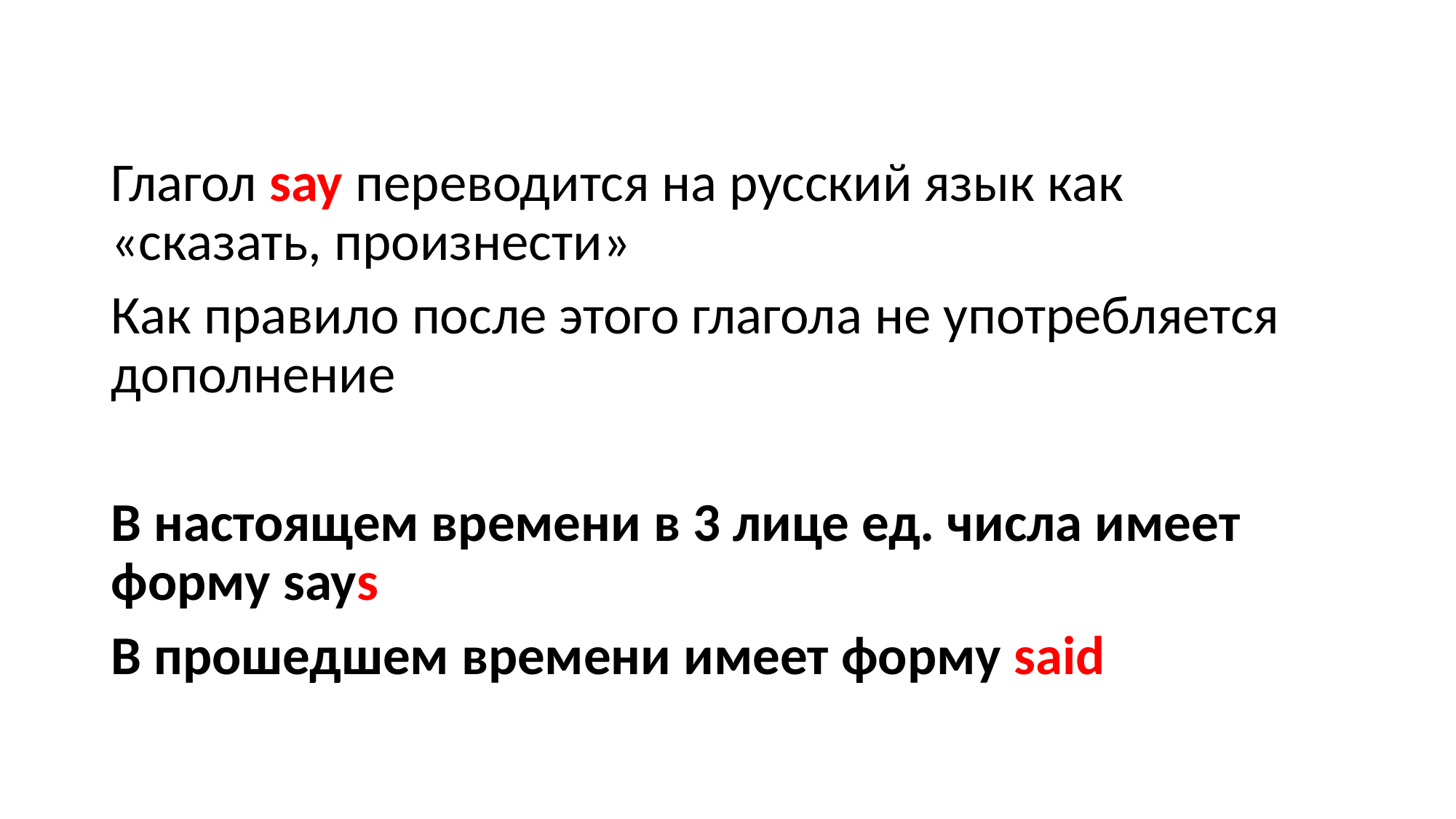

#
Глагол say переводится на русский язык как «сказать, произнести»
Как правило после этого глагола не употребляется  дополнение

В настоящем времени в 3 лице ед. числа имеет форму says
В прошедшем времени имеет форму said